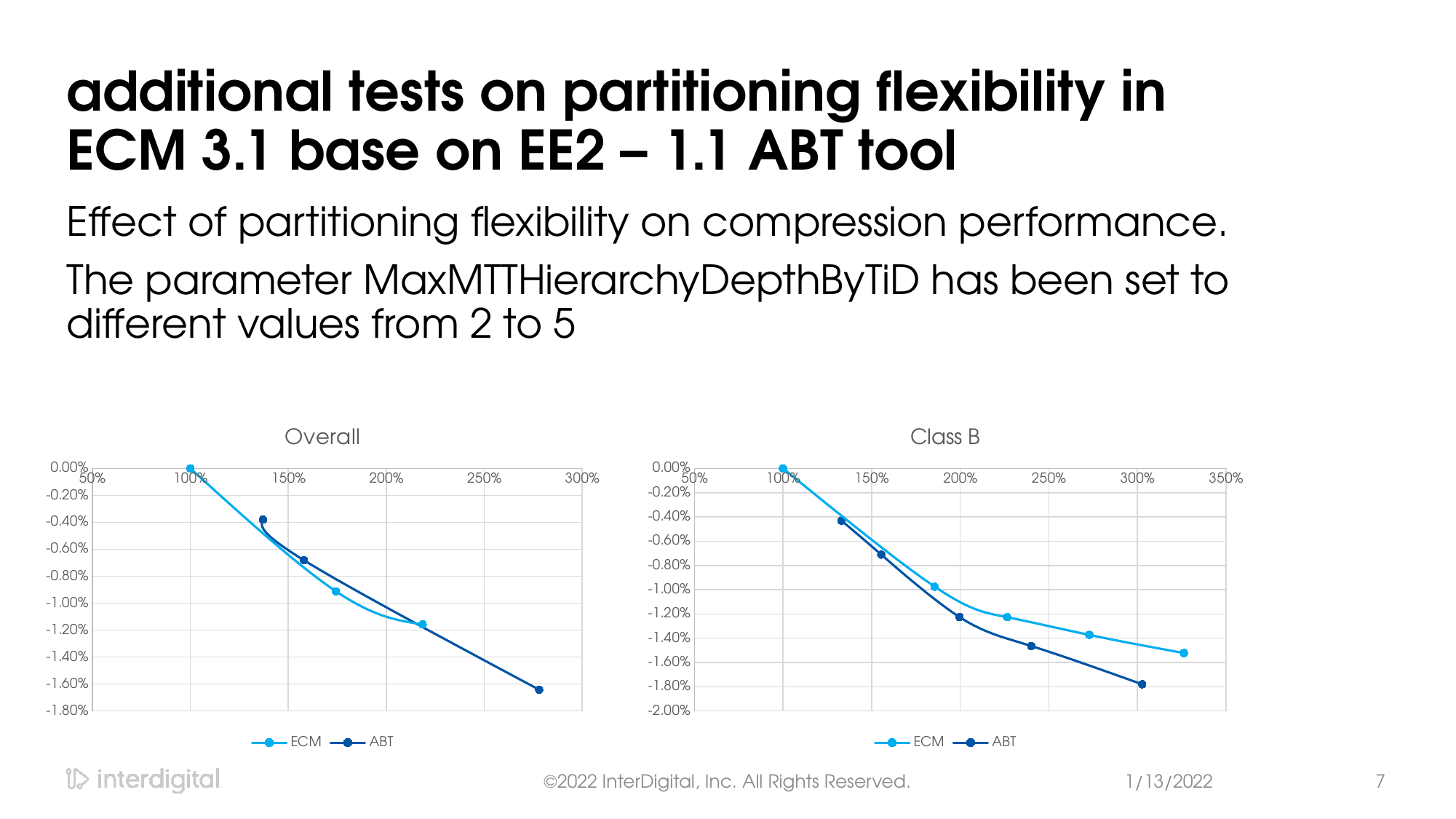

# additional tests on partitioning flexibility in ECM 3.1 base on EE2 – 1.1 ABT tool
Effect of partitioning flexibility on compression performance.
The parameter MaxMTTHierarchyDepthByTiD has been set to different values from 2 to 5

### Chart: Class B

| Category |  |  |
|---|---|---|

### Chart: Overall

| Category |  |  |
|---|---|---|
©2022 InterDigital, Inc. All Rights Reserved.
1/13/2022
7